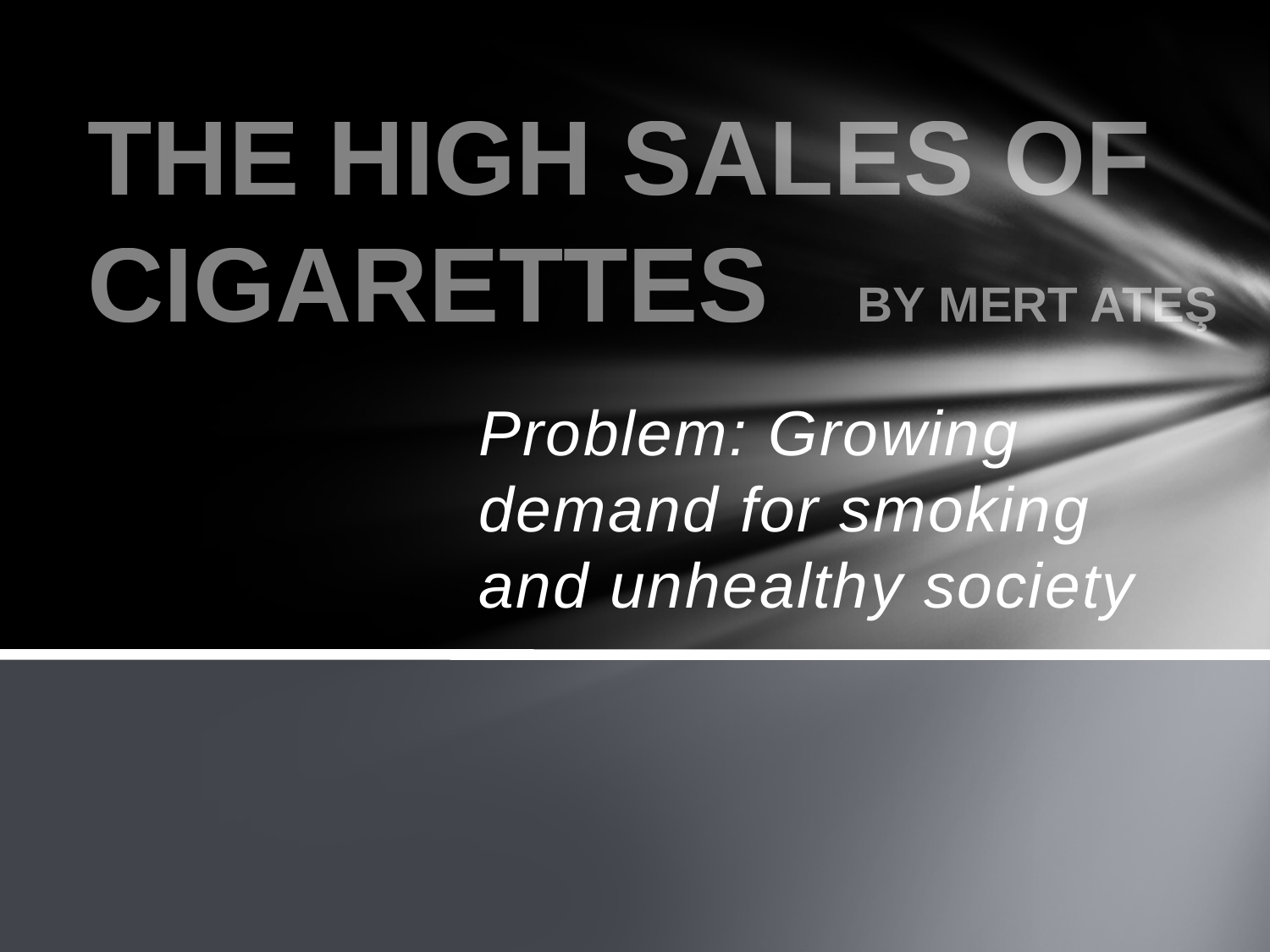

# THE HIGH SALES OF CIGARETTES   BY MERT ATEŞ
Problem: Growing demand for smoking and unhealthy society